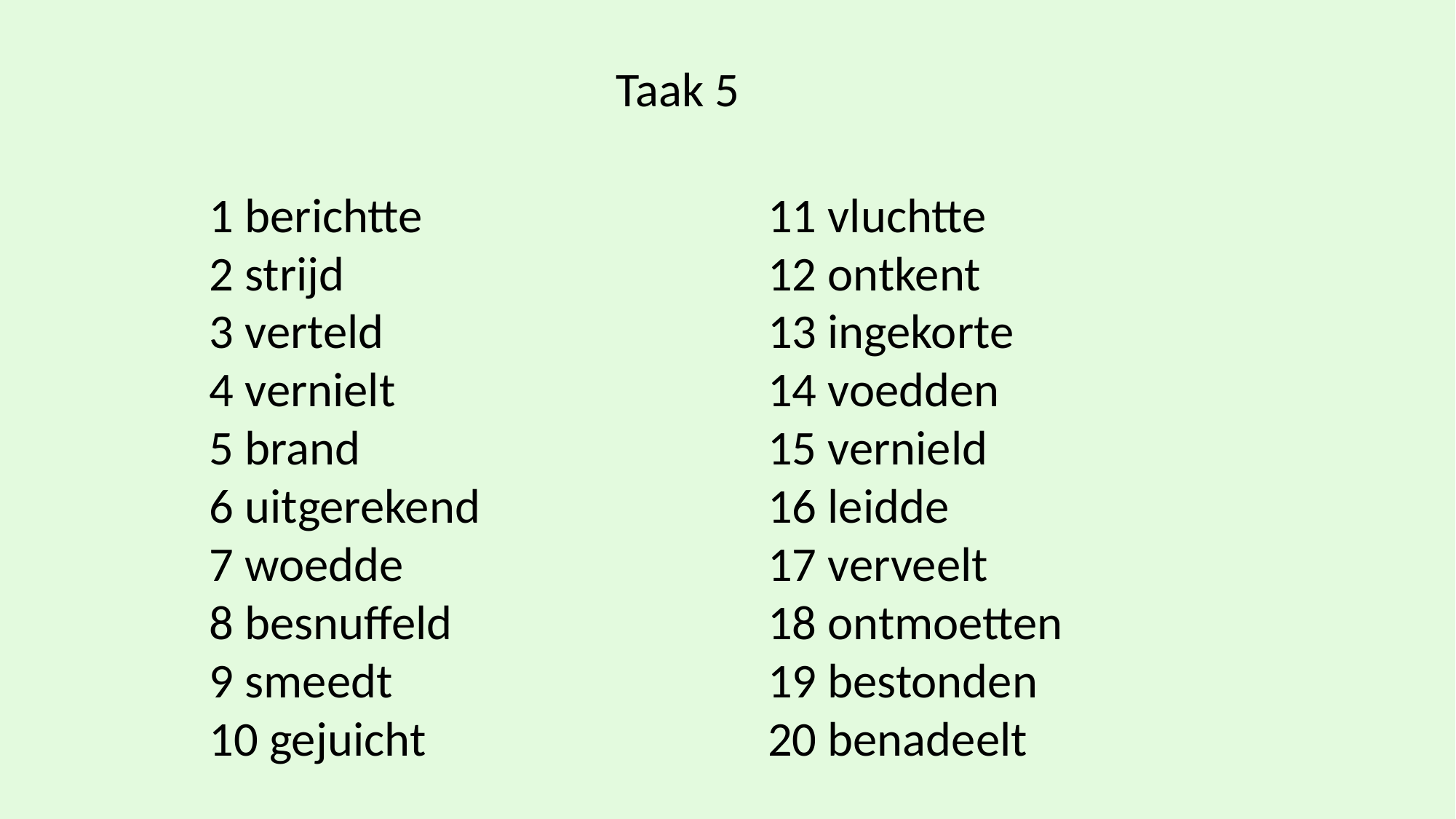

Taak 5
1 berichtte
2 strijd
3 verteld
4 vernielt
5 brand
6 uitgerekend
7 woedde
8 besnuffeld
9 smeedt
10 gejuicht
11 vluchtte
12 ontkent
13 ingekorte
14 voedden
15 vernield
16 leidde
17 verveelt
18 ontmoetten
19 bestonden
20 benadeelt